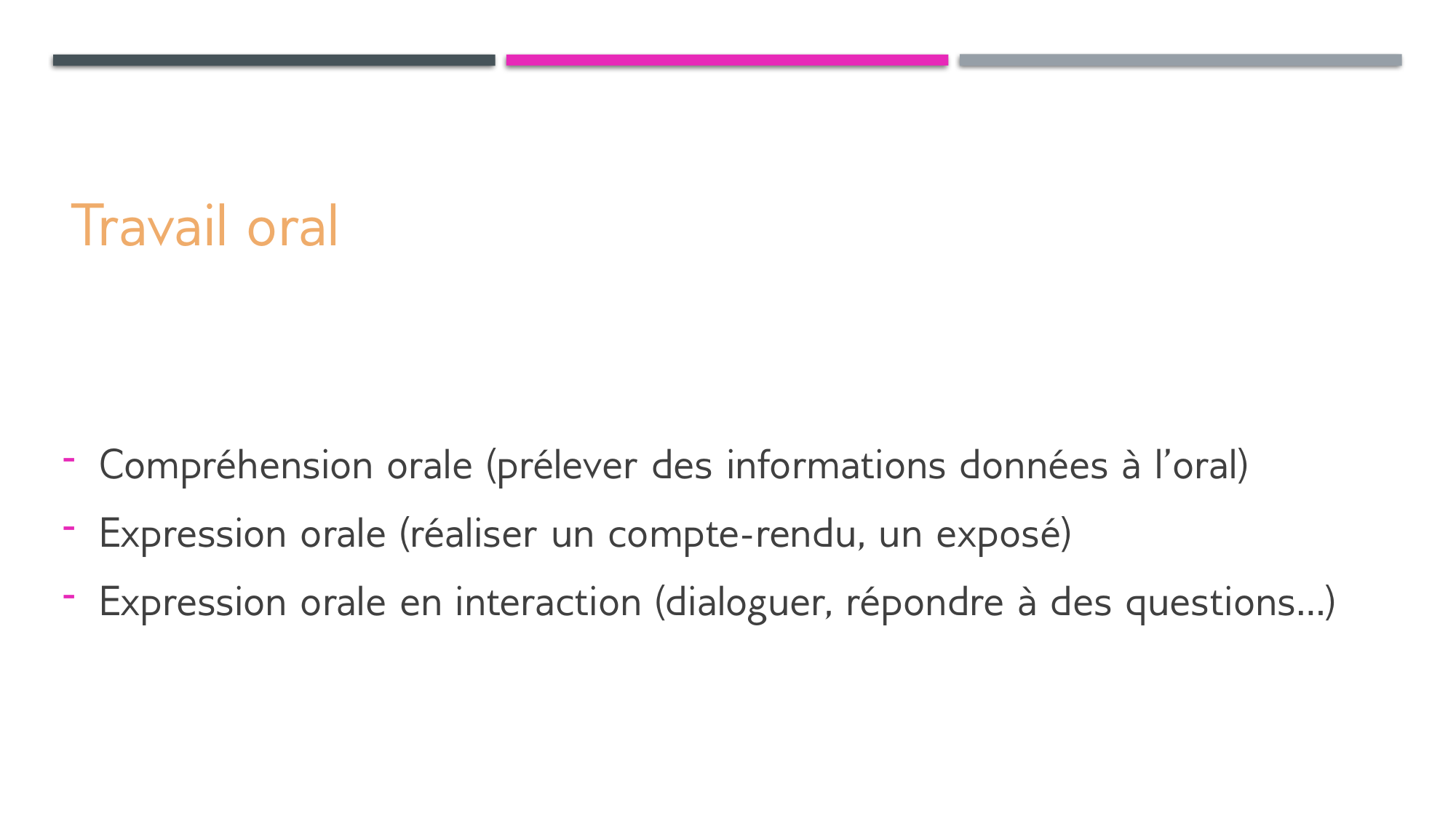

Travail oral

Compréhension orale (prélever des informations données à l’oral)
Expression orale (réaliser un compte-rendu, un exposé)
Expression orale en interaction (dialoguer, répondre à des questions…)